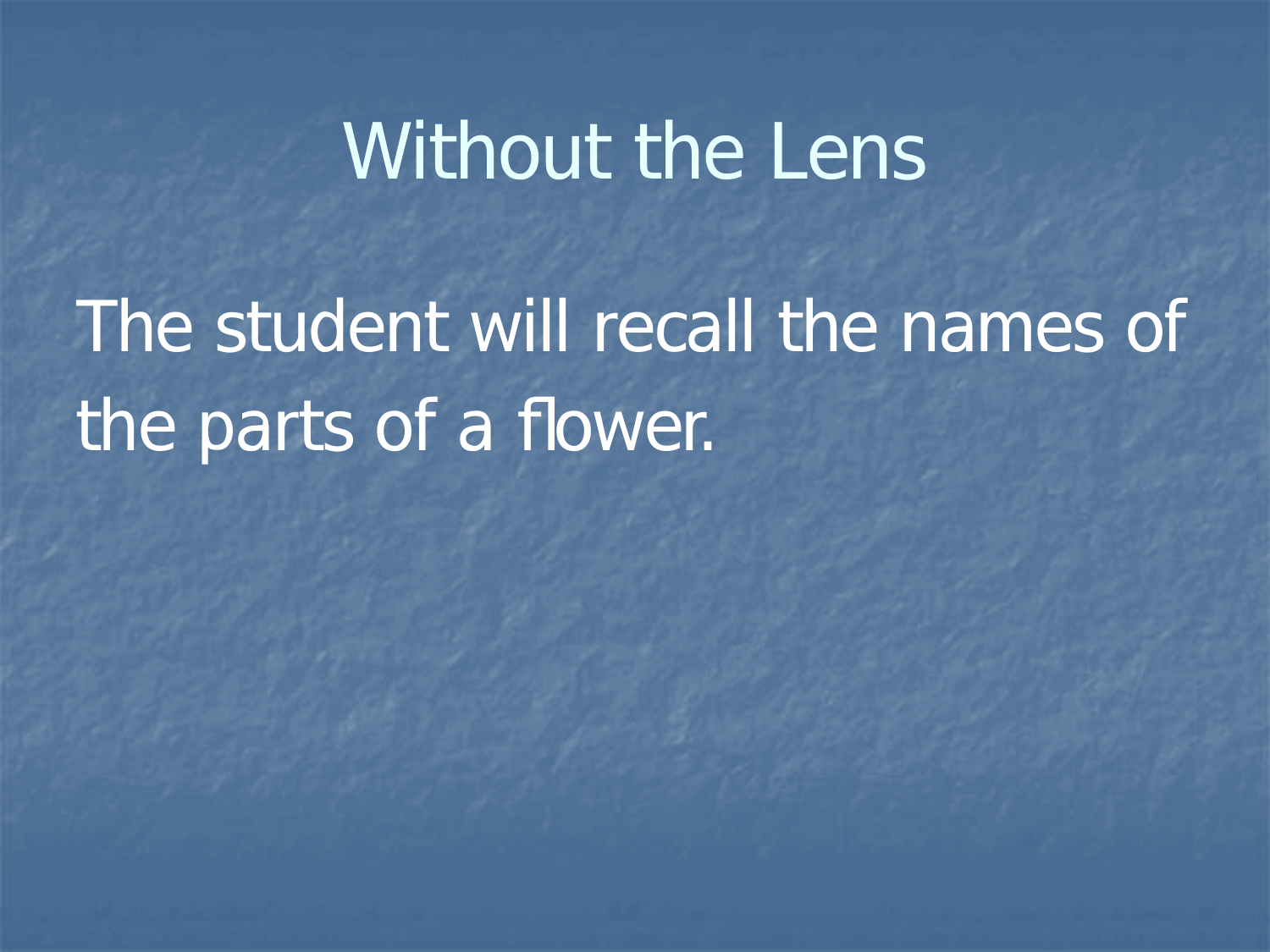

# Without the Lens
The student will recall the names of
the parts of a flower.